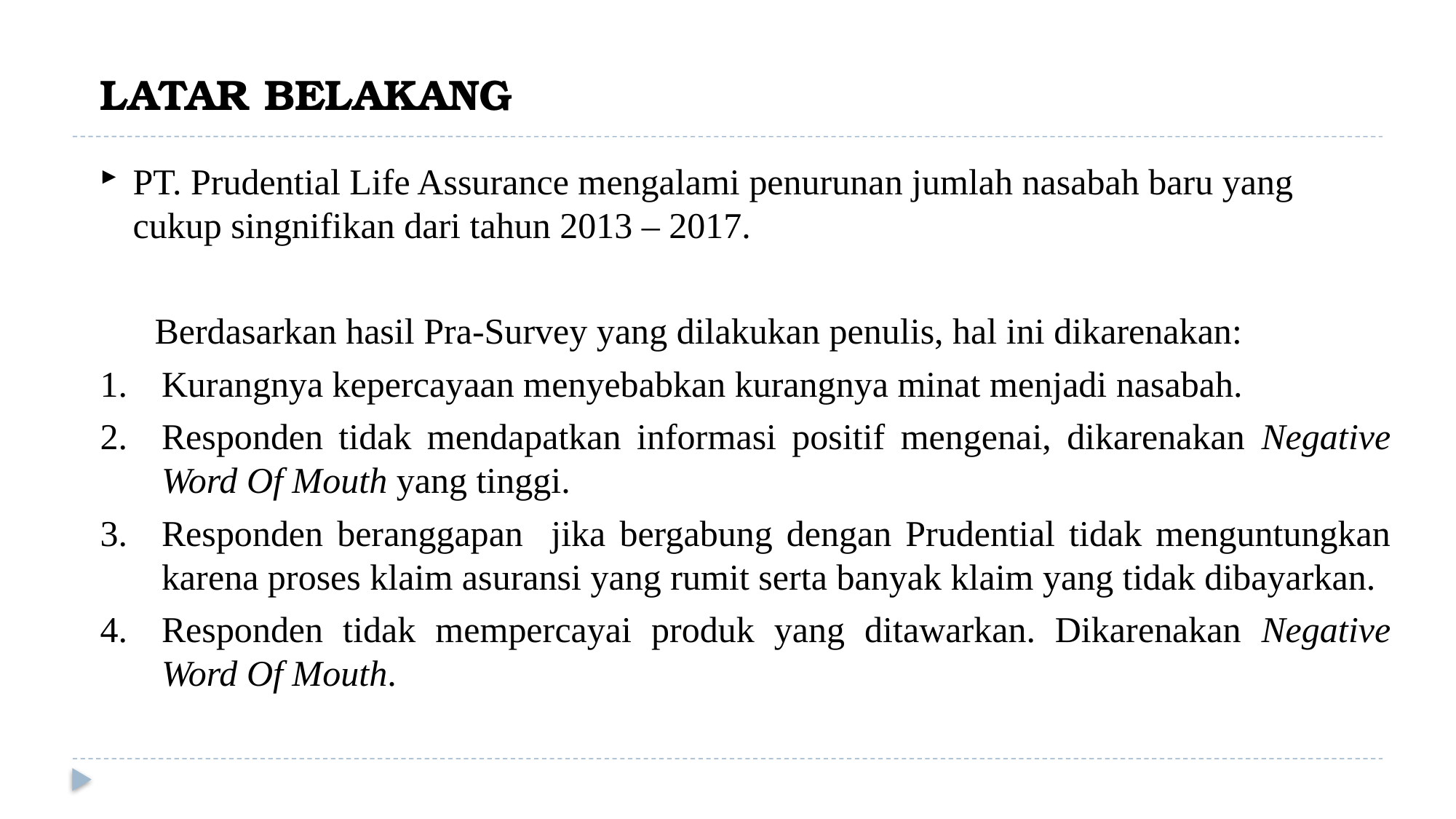

LATAR BELAKANG

PT. Prudential Life Assurance mengalami penurunan jumlah nasabah baru yang cukup singnifikan dari tahun 2013 – 2017.

Berdasarkan hasil Pra-Survey yang dilakukan penulis, hal ini dikarenakan:
Kurangnya kepercayaan menyebabkan kurangnya minat menjadi nasabah.
Responden tidak mendapatkan informasi positif mengenai, dikarenakan Negative Word Of Mouth yang tinggi.
Responden beranggapan  jika bergabung dengan Prudential tidak menguntungkan karena proses klaim asuransi yang rumit serta banyak klaim yang tidak dibayarkan.
Responden tidak mempercayai produk yang ditawarkan. Dikarenakan Negative Word Of Mouth.